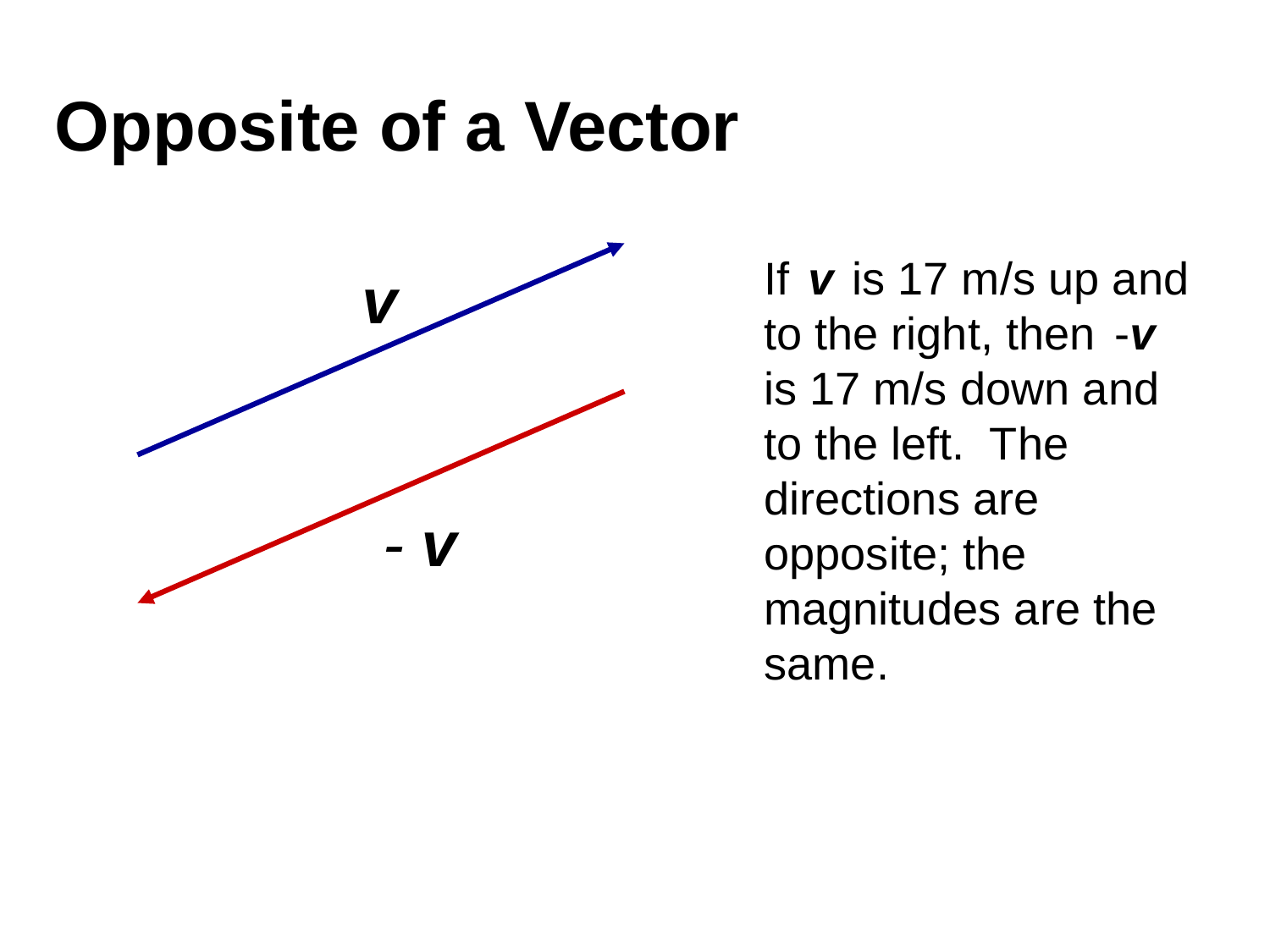

# Opposite of a Vector

If  v  is 17 m/s up and to the right, then  -v  is 17 m/s down and to the left.  The directions are opposite; the magnitudes are the same.
v

- v